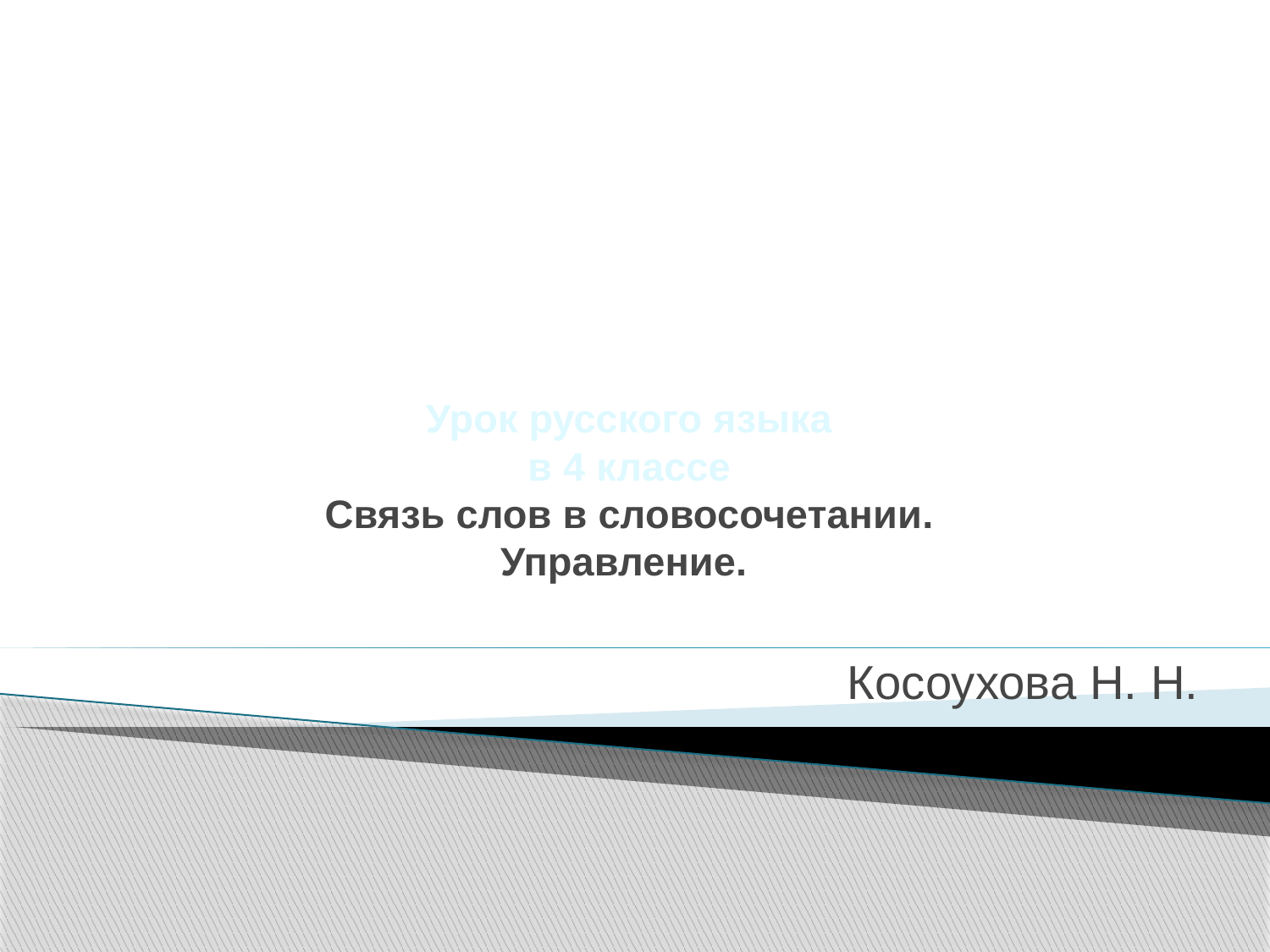

# Урок русского языка в 4 классе Связь слов в словосочетании. Управление.
Косоухова Н. Н.